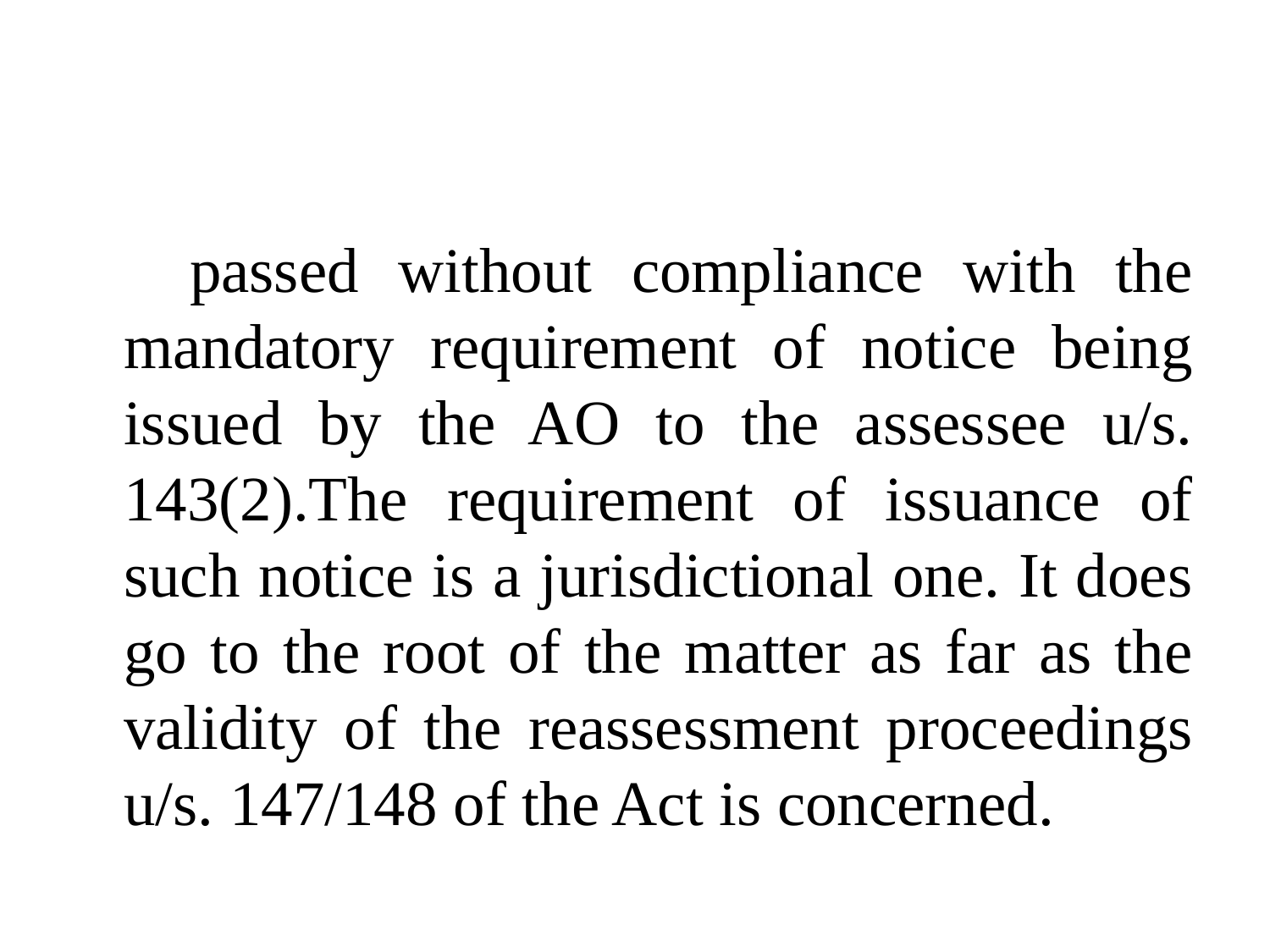

#
   passed without compliance with the mandatory requirement of notice being issued by the AO to the assessee u/s. 143(2).The requirement of issuance of such notice is a jurisdictional one. It does go to the root of the matter as far as the validity of the reassessment proceedings u/s. 147/148 of the Act is concerned.